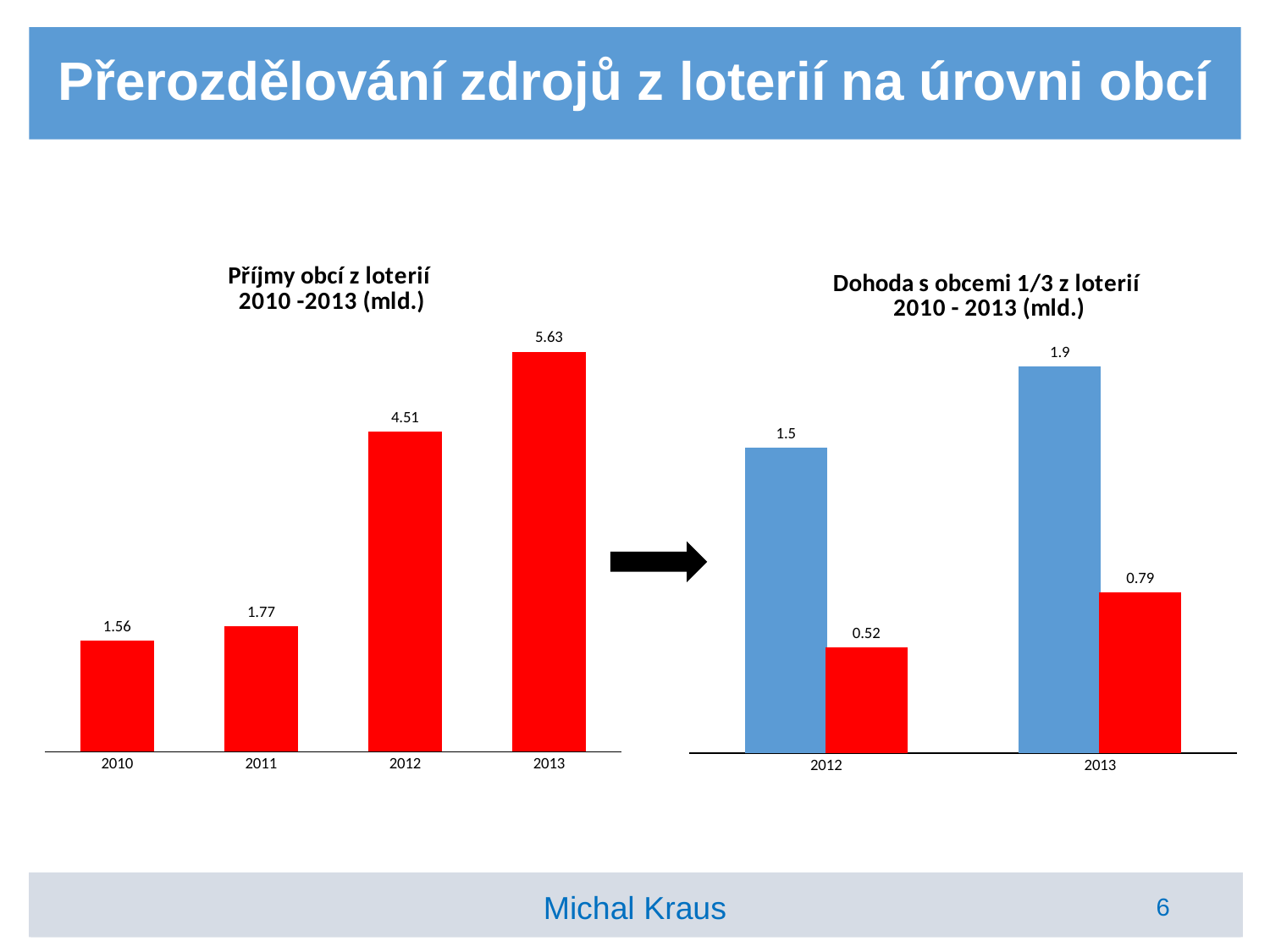

# Přerozdělování zdrojů z loterií na úrovni obcí

### Chart: Příjmy obcí z loterií
2010 -2013 (mld.)

| Category | Příjmy obcí z loterií 2010 -2013 (mld.) |
|---|---|
| 2010 | 1.56 |
| 2011 | 1.77 |
| 2012 | 4.51 |
| 2013 | 5.63 |

### Chart: Dohoda s obcemi 1/3 z loterií
2010 - 2013 (mld.)

| Category | Dohoda s obcemi 1/3 z loterií 2010 - 2013 (mld.) |  |
|---|---|---|
| 2012 | 1.5 | 0.52 |
| 2013 | 1.9 | 0.79 |
Michal Kraus
6